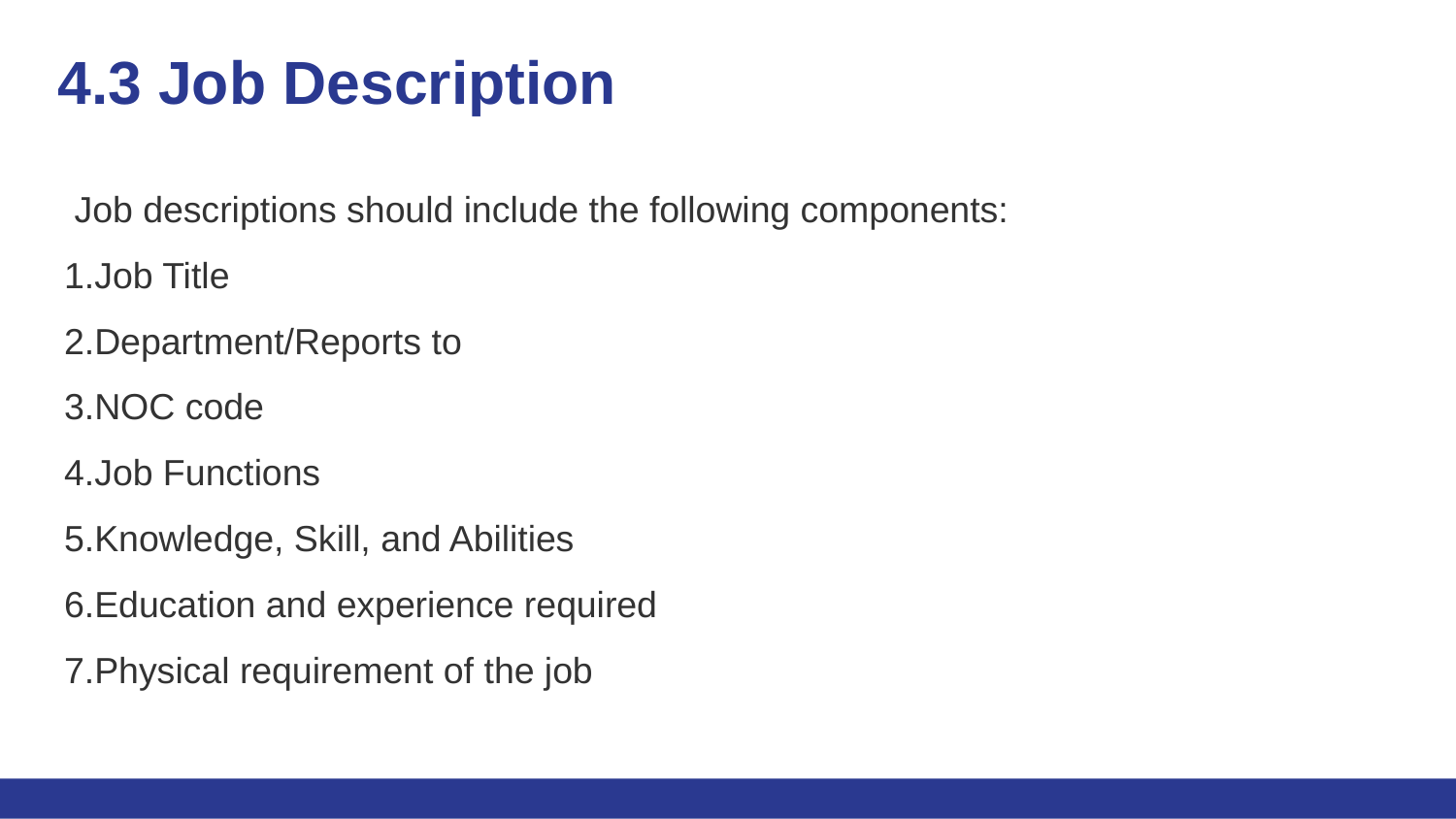

# 4.3 Job Description
 Job descriptions should include the following components:
Job Title
Department/Reports to
NOC code
Job Functions
Knowledge, Skill, and Abilities
Education and experience required
Physical requirement of the job